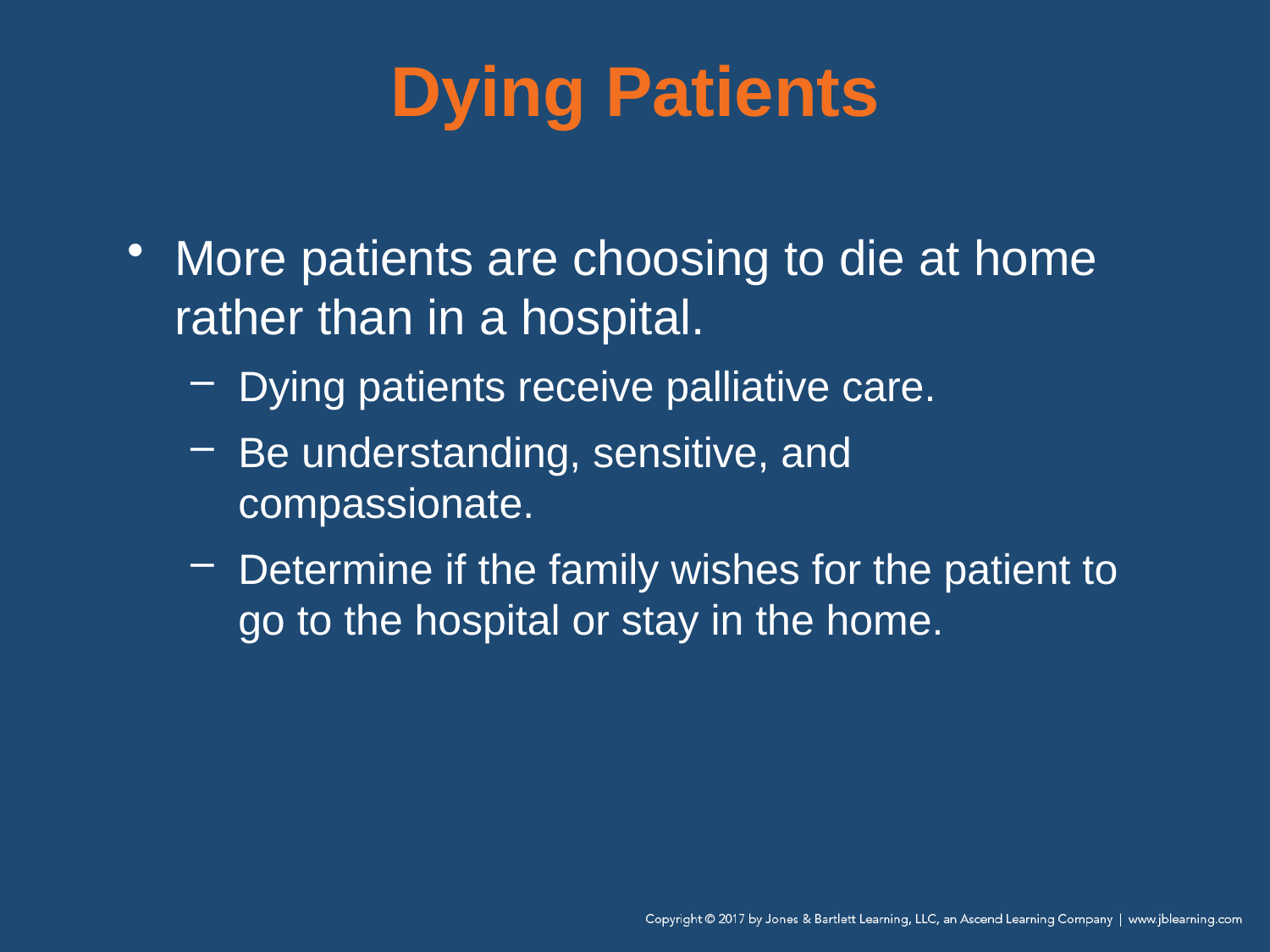

# Dying Patients
More patients are choosing to die at home rather than in a hospital.
Dying patients receive palliative care.
Be understanding, sensitive, and compassionate.
Determine if the family wishes for the patient to go to the hospital or stay in the home.